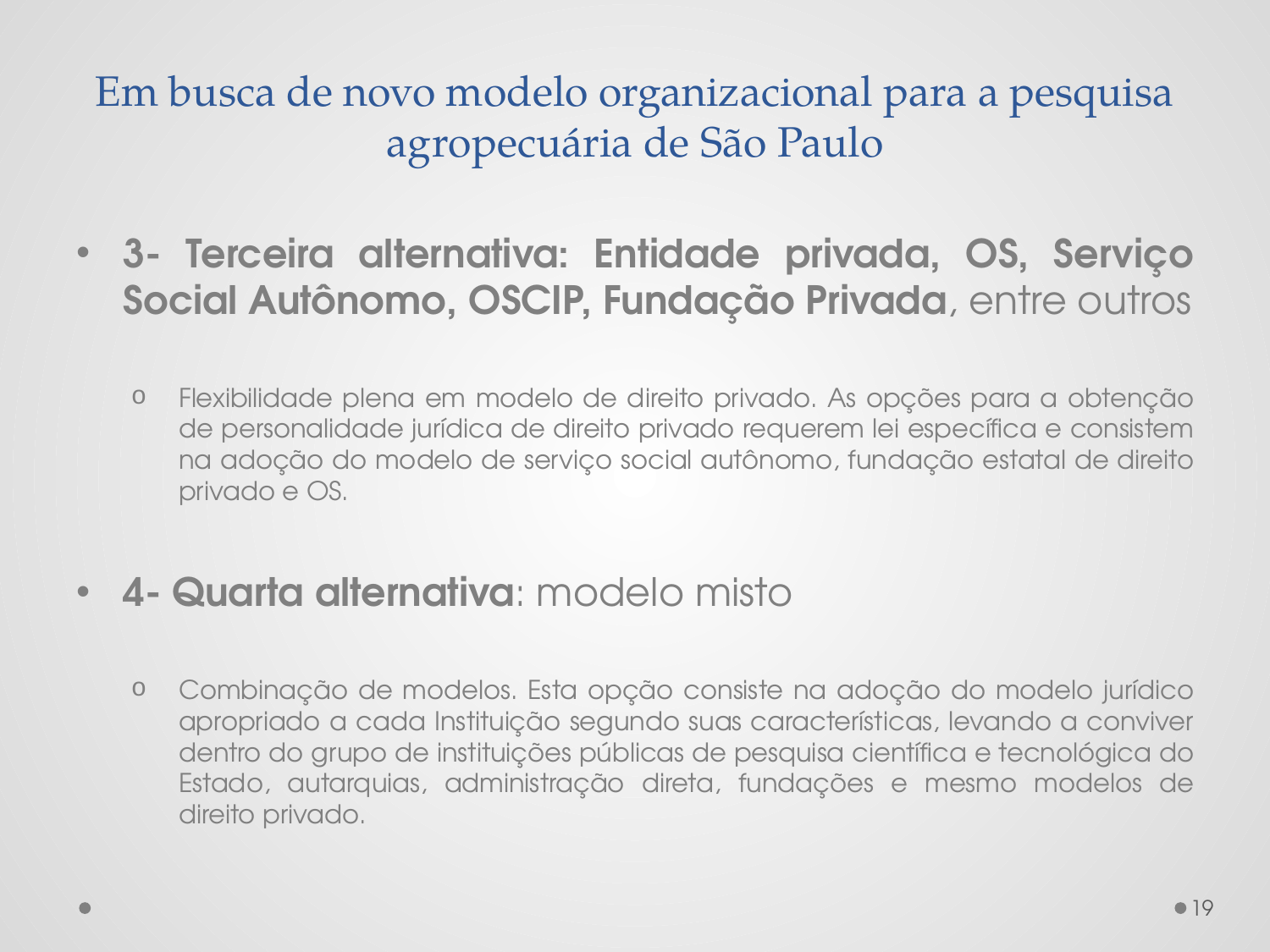

# Em busca de novo modelo organizacional para a pesquisa agropecuária de São Paulo
3- Terceira alternativa: Entidade privada, OS, Serviço Social Autônomo, OSCIP, Fundação Privada, entre outros

Flexibilidade plena em modelo de direito privado. As opções para a obtenção de personalidade jurídica de direito privado requerem lei específica e consistem na adoção do modelo de serviço social autônomo, fundação estatal de direito privado e OS.

4- Quarta alternativa: modelo misto

Combinação de modelos. Esta opção consiste na adoção do modelo jurídico apropriado a cada Instituição segundo suas características, levando a conviver dentro do grupo de instituições públicas de pesquisa científica e tecnológica do Estado, autarquias, administração direta, fundações e mesmo modelos de direito privado.

19